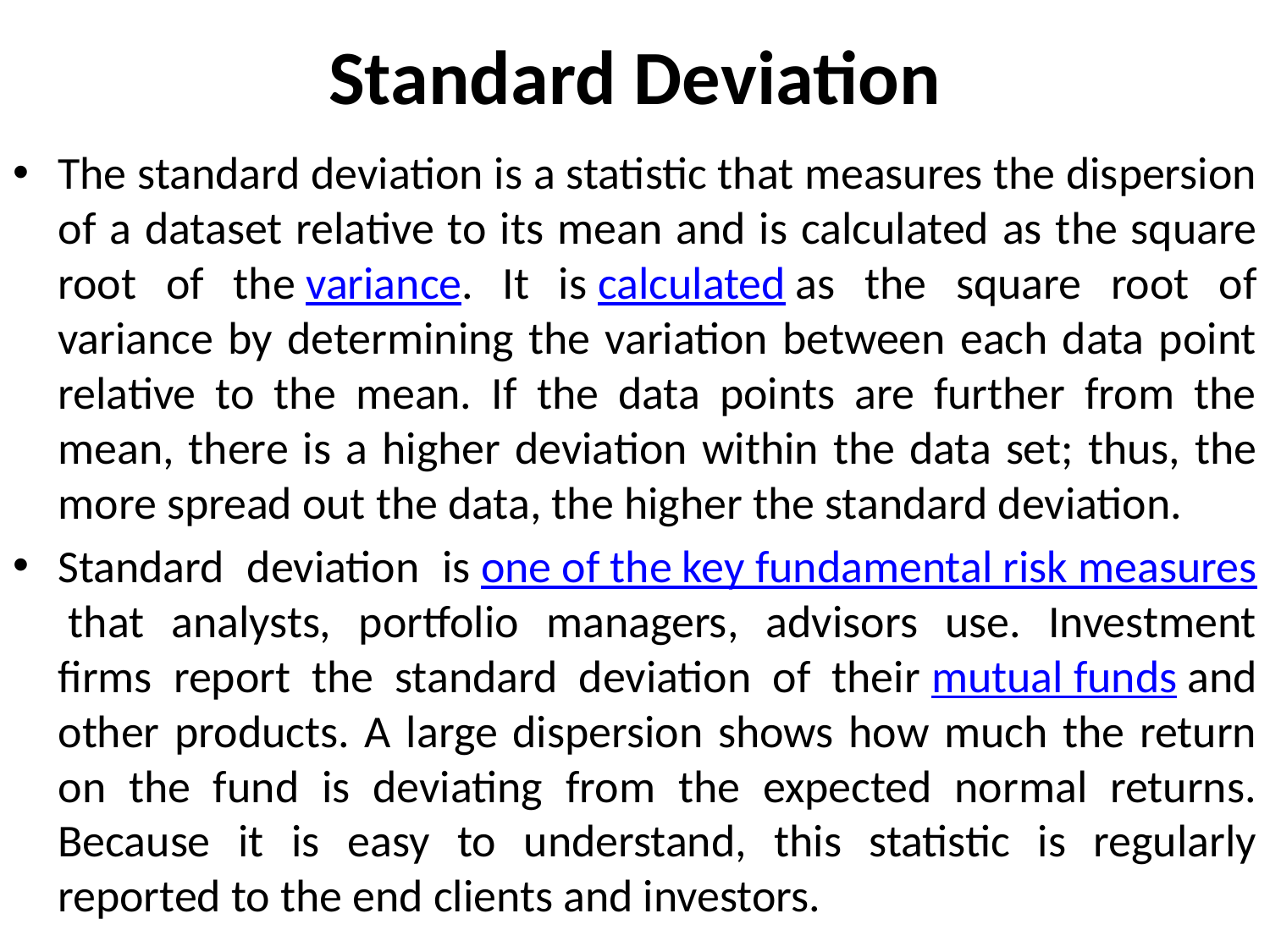

# Standard Deviation
The standard deviation is a statistic that measures the dispersion of a dataset relative to its mean and is calculated as the square root of the variance. It is calculated as the square root of variance by determining the variation between each data point relative to the mean. If the data points are further from the mean, there is a higher deviation within the data set; thus, the more spread out the data, the higher the standard deviation.
Standard deviation is one of the key fundamental risk measures that analysts, portfolio managers, advisors use. Investment firms report the standard deviation of their mutual funds and other products. A large dispersion shows how much the return on the fund is deviating from the expected normal returns. Because it is easy to understand, this statistic is regularly reported to the end clients and investors.